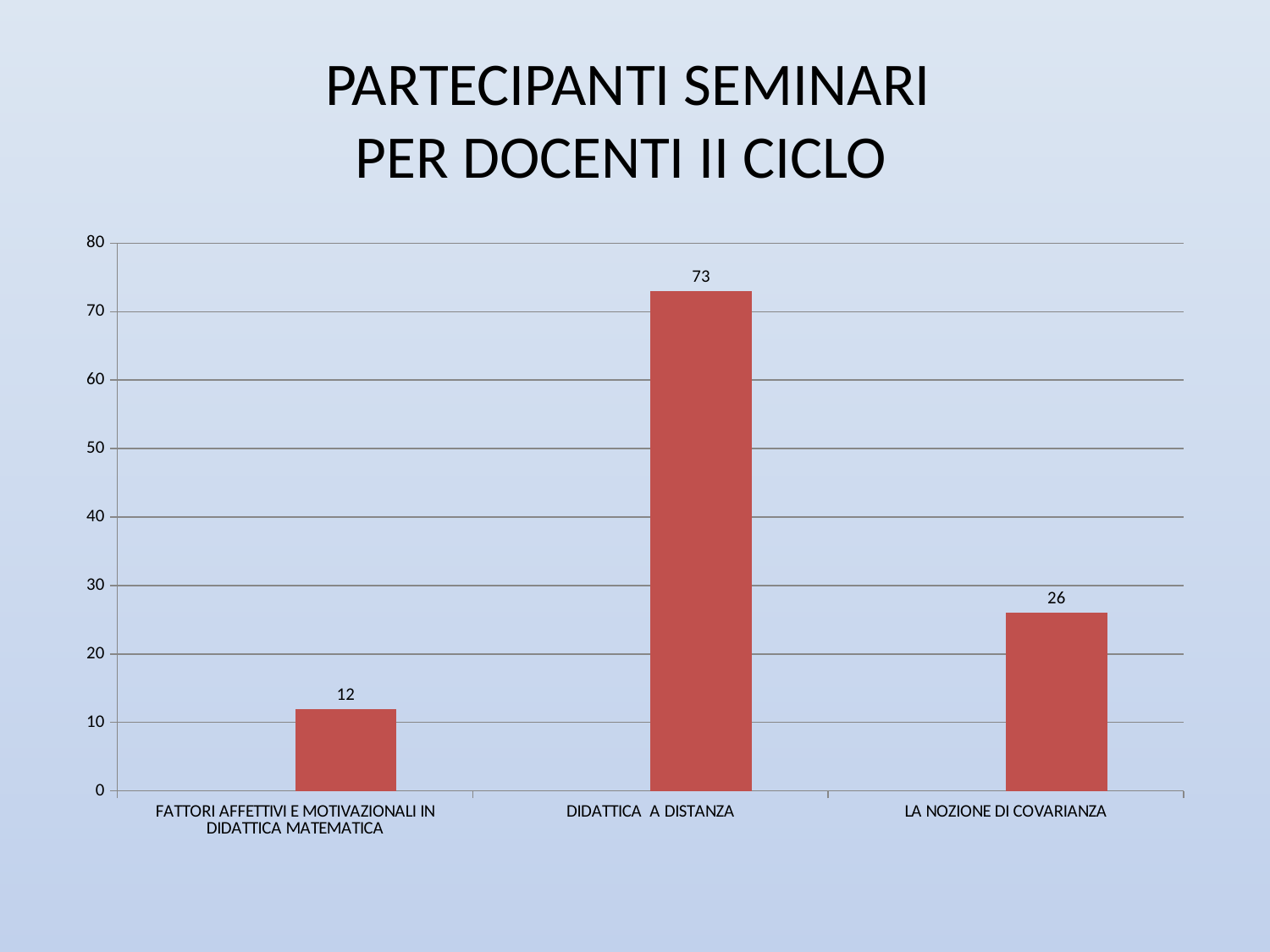

# PARTECIPANTI SEMINARI PER DOCENTI II CICLO

### Chart

| Category |  |  |
|---|---|---|
| FATTORI AFFETTIVI E MOTIVAZIONALI IN DIDATTICA MATEMATICA | None | 12.0 |
| DIDATTICA  A DISTANZA | None | 73.0 |
| LA NOZIONE DI COVARIANZA | None | 26.0 |